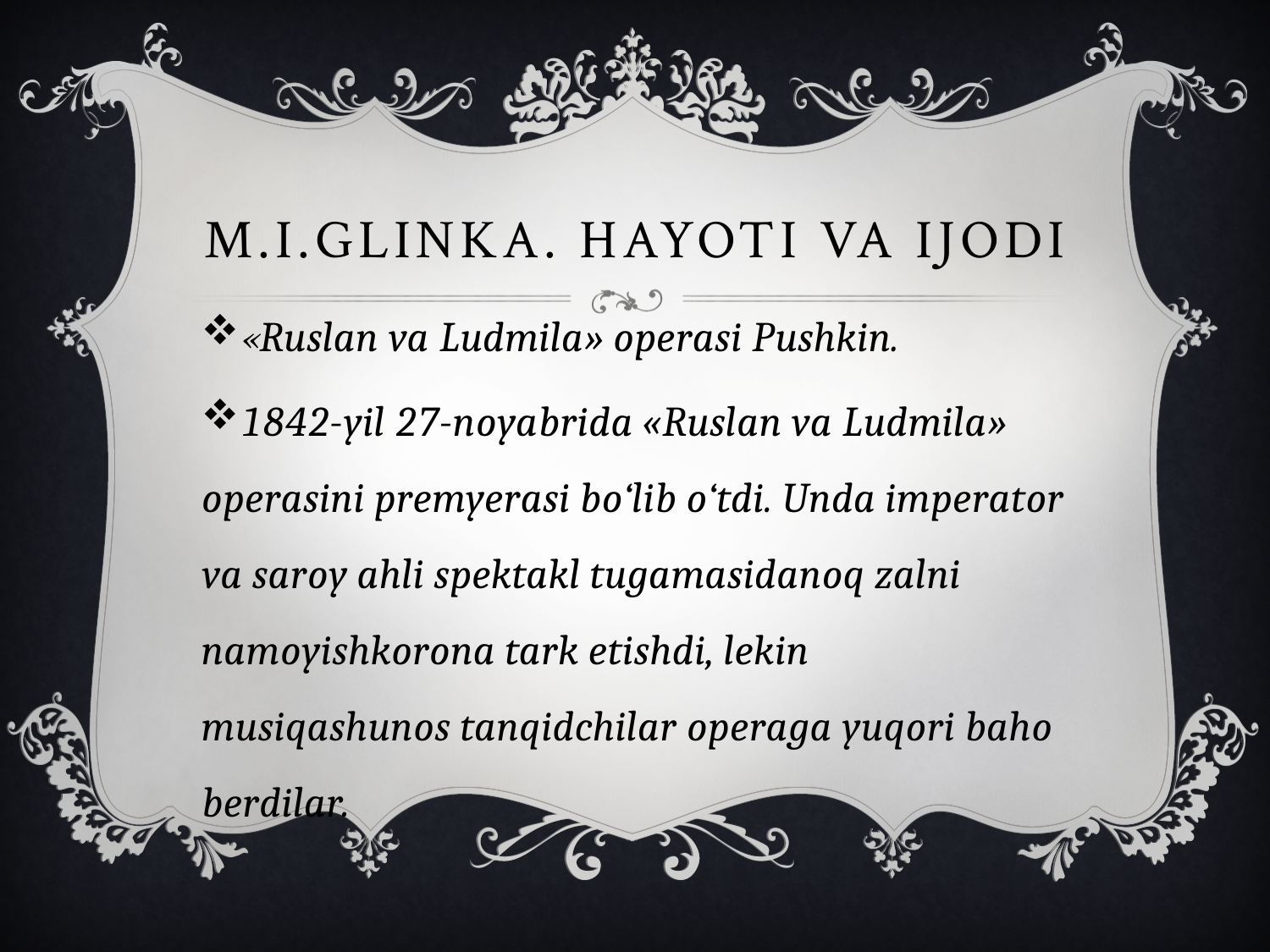

# M.I.Glinka. Hayoti va ijodi
«Ruslan va Ludmila» operasi Pushkin.
1842-yil 27-noyabrida «Ruslan va Ludmila» operasini premyerasi bo‘lib o‘tdi. Unda imperator va saroy ahli spektakl tugamasidanoq zalni namoyishkorona tark etishdi, lekin musiqashunos tanqidchilar operaga yuqori baho berdilar.